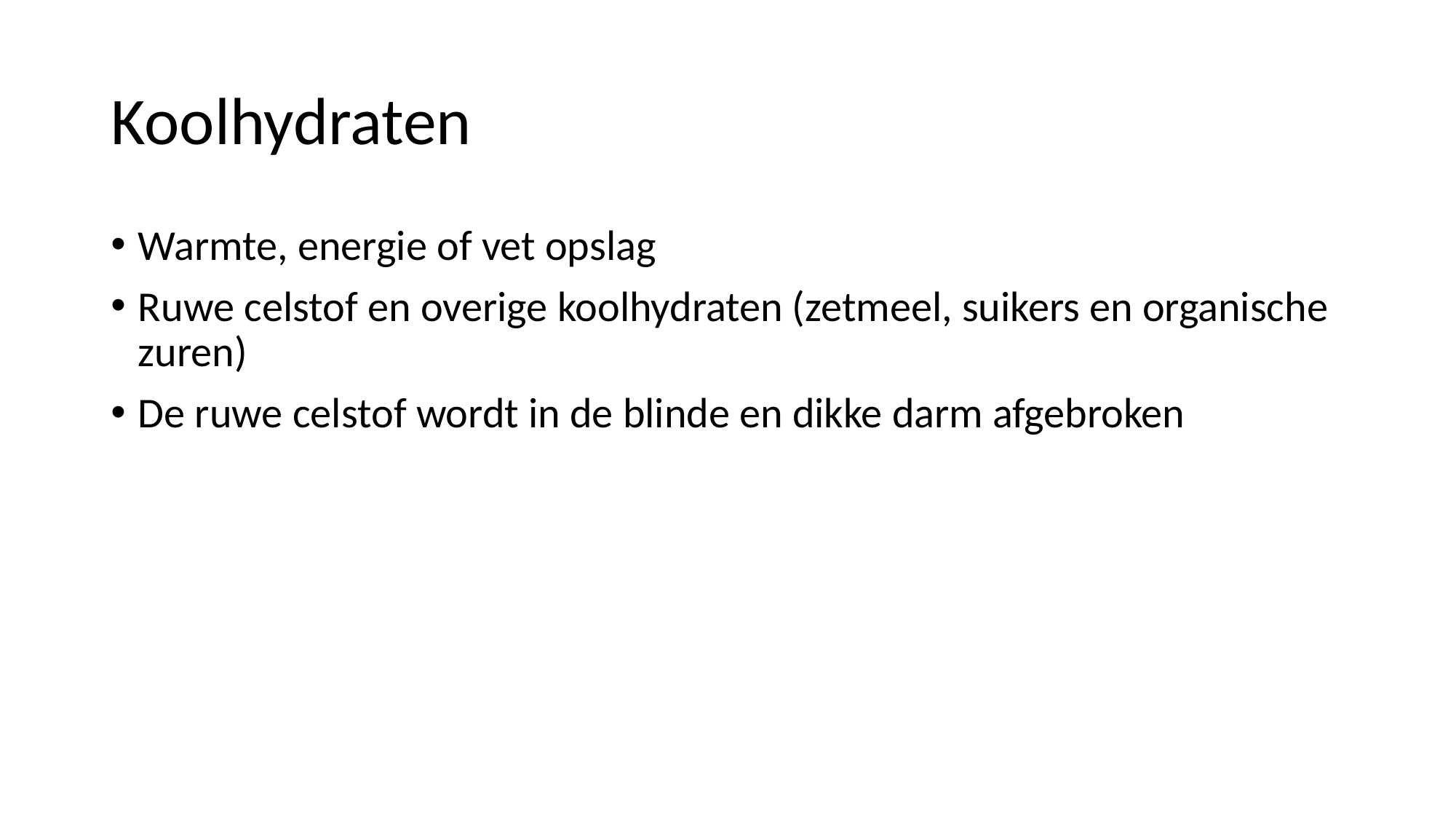

# Koolhydraten
Warmte, energie of vet opslag
Ruwe celstof en overige koolhydraten (zetmeel, suikers en organische zuren)
De ruwe celstof wordt in de blinde en dikke darm afgebroken